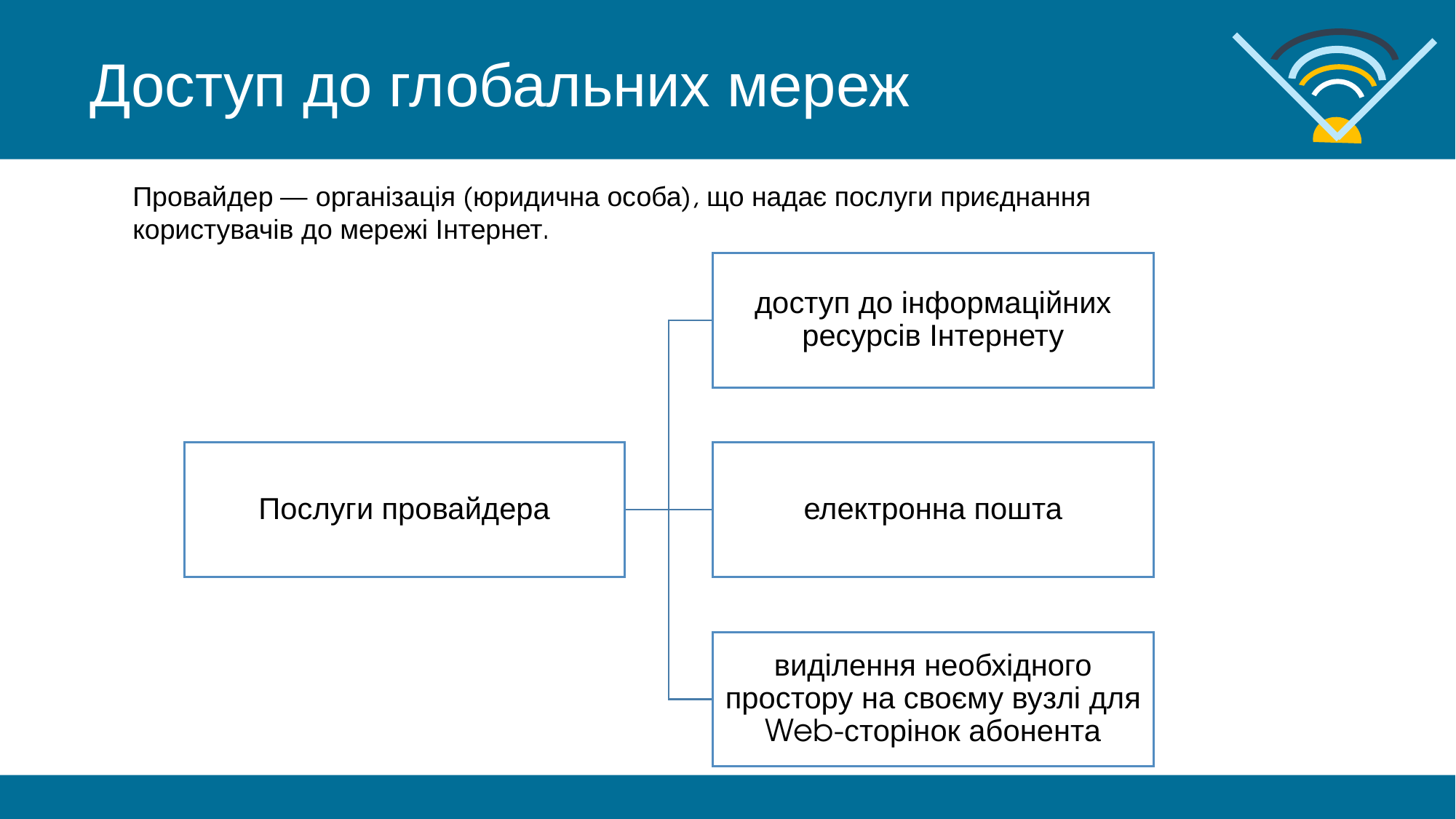

Доступ до глобальних мереж
Провайдер — організація (юридична особа), що надає послуги приєднання користувачів до мережі Інтернет.
Послуги провайдера
доступ до інформаційних ресурсів Інтернету
електронна пошта
виділення необхідного простору на своєму вузлі для Web-сторінок абонента